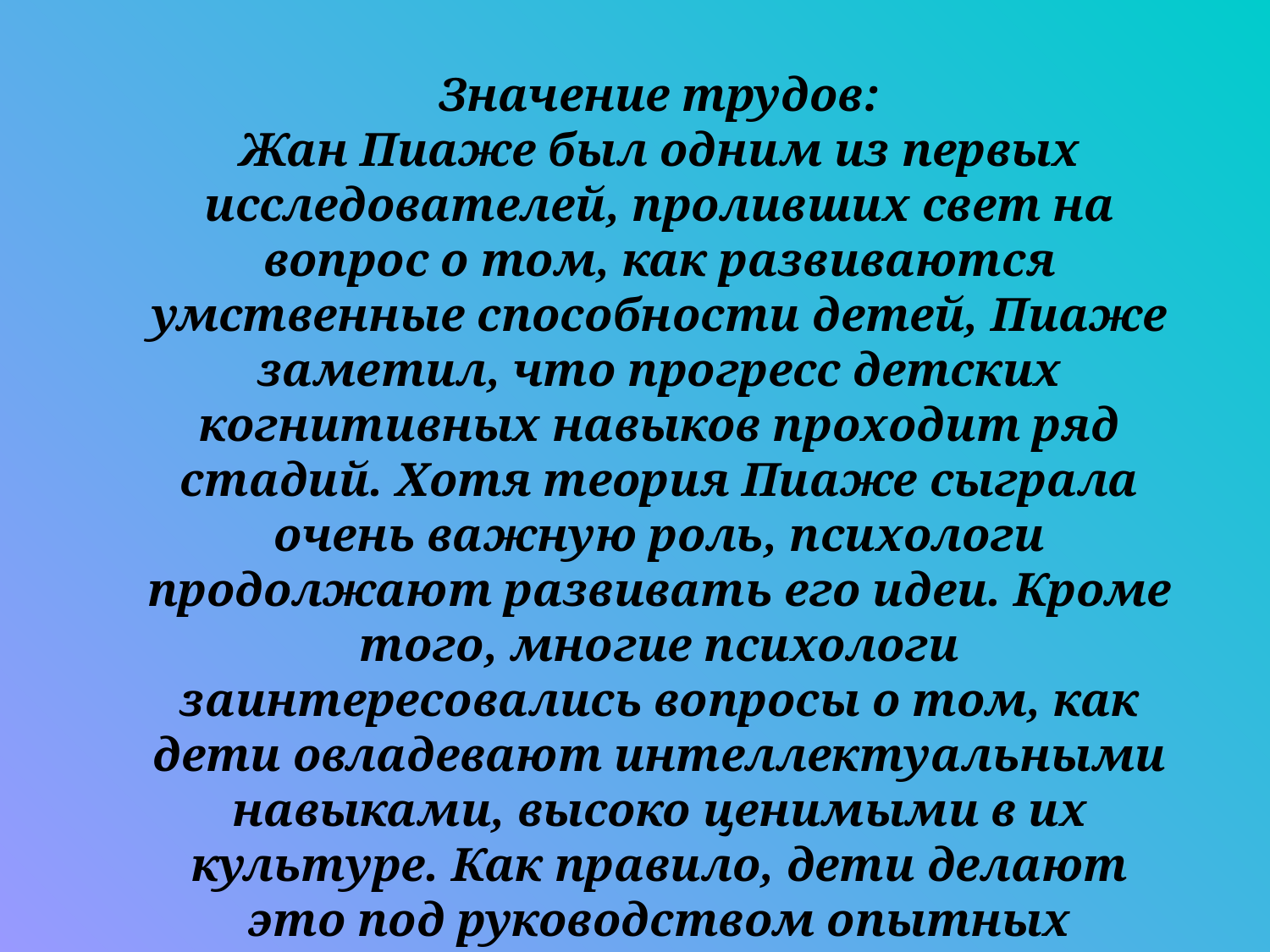

Значение трудов:
Жан Пиаже был одним из первых исследователей, проливших свет на вопрос о том, как развиваются умственные способности детей, Пиаже заметил, что прогресс детских когнитивных навыков проходит ряд стадий. Хотя теория Пиаже сыграла очень важную роль, психологи продолжают развивать его идеи. Кроме того, многие психологи заинтересовались вопросы о том, как дети овладевают интеллектуальными навыками, высоко ценимыми в их культуре. Как правило, дети делают это под руководством опытных «наставников.